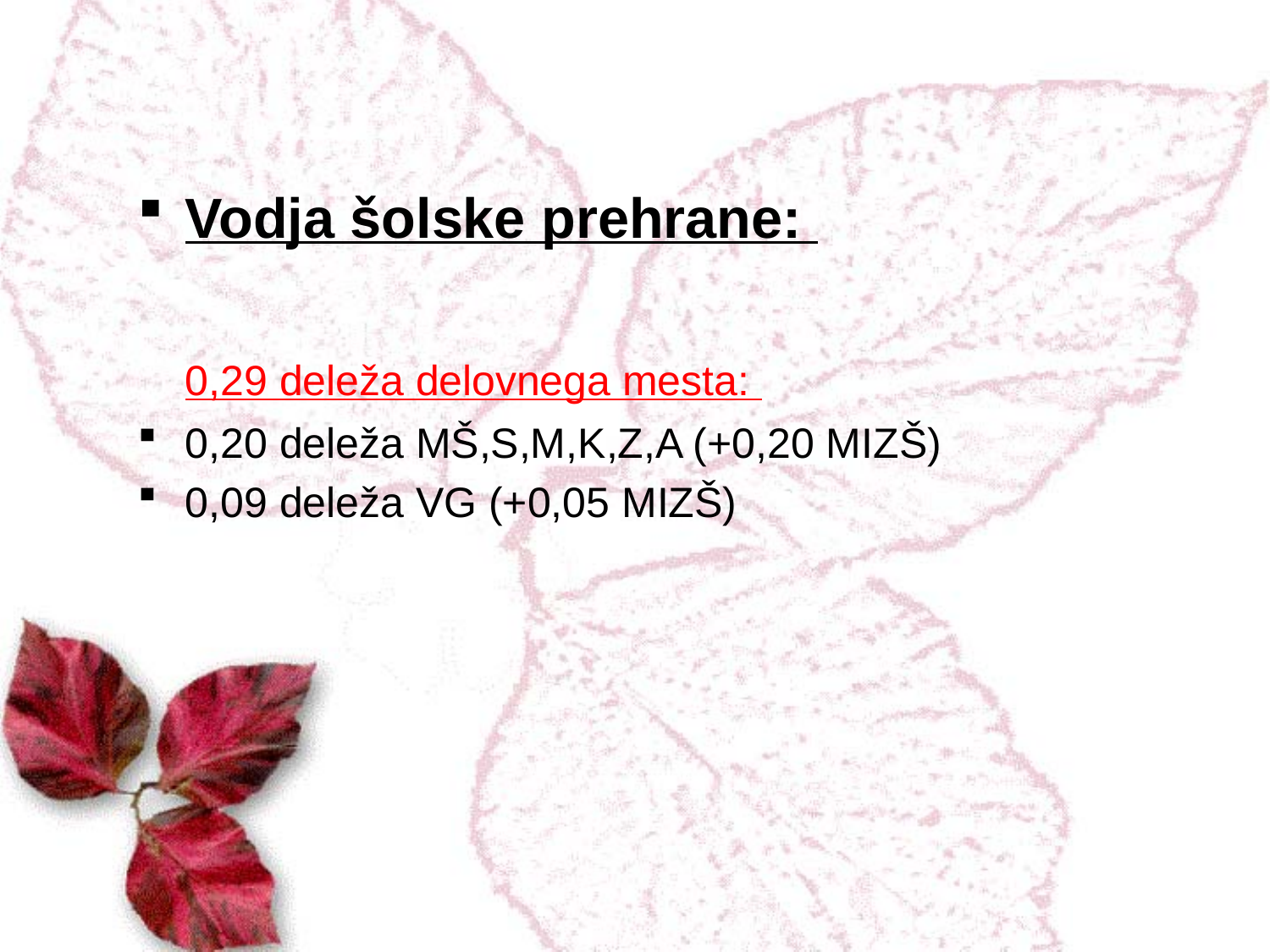

Vodja šolske prehrane:

	0,29 deleža delovnega mesta:
0,20 deleža MŠ,S,M,K,Z,A (+0,20 MIZŠ)
0,09 deleža VG (+0,05 MIZŠ)